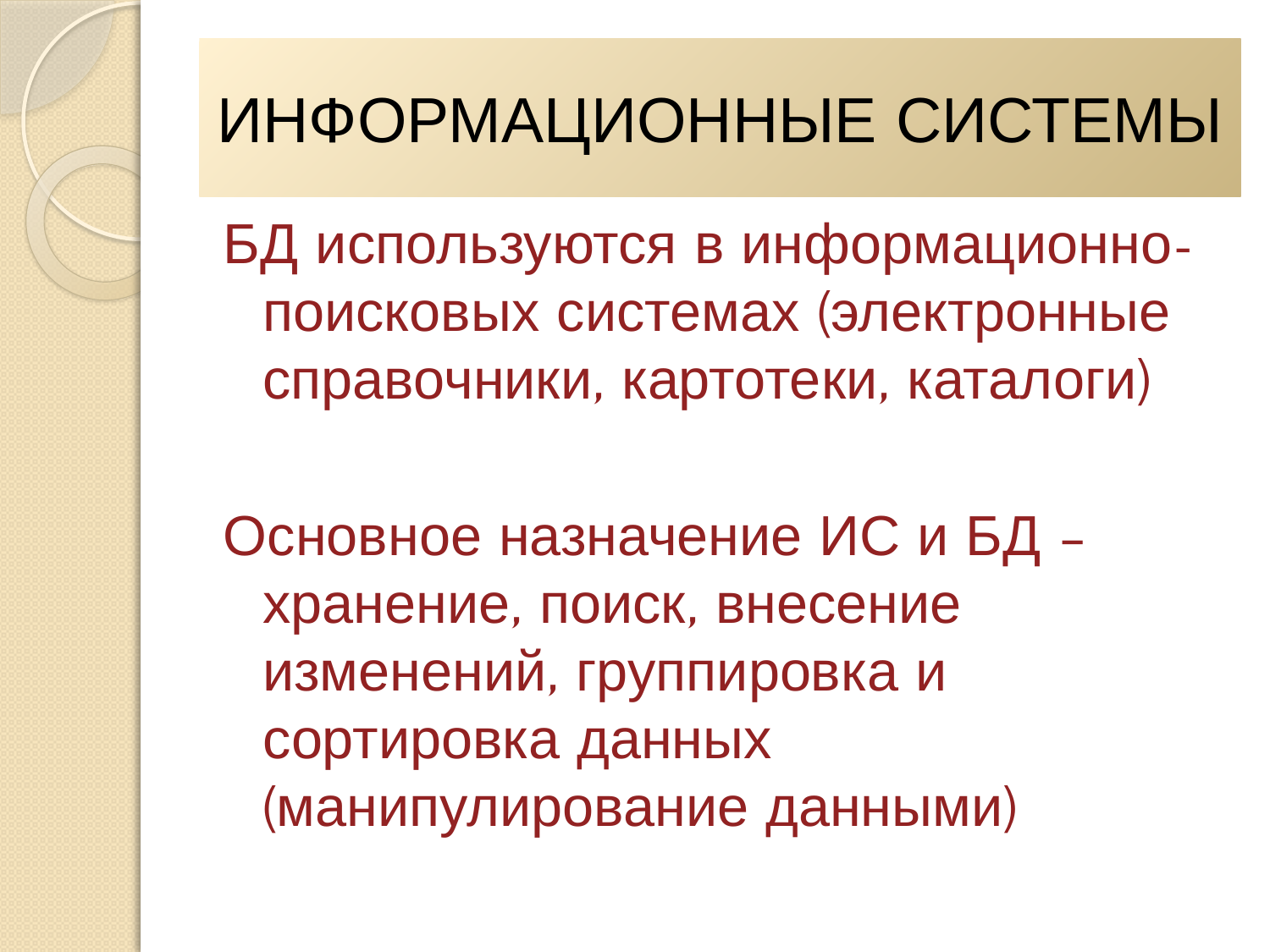

# ИНФОРМАЦИОННЫЕ СИСТЕМЫ
БД используются в информационно-поисковых системах (электронные справочники, картотеки, каталоги)

Основное назначение ИС и БД – хранение, поиск, внесение изменений, группировка и сортировка данных (манипулирование данными)